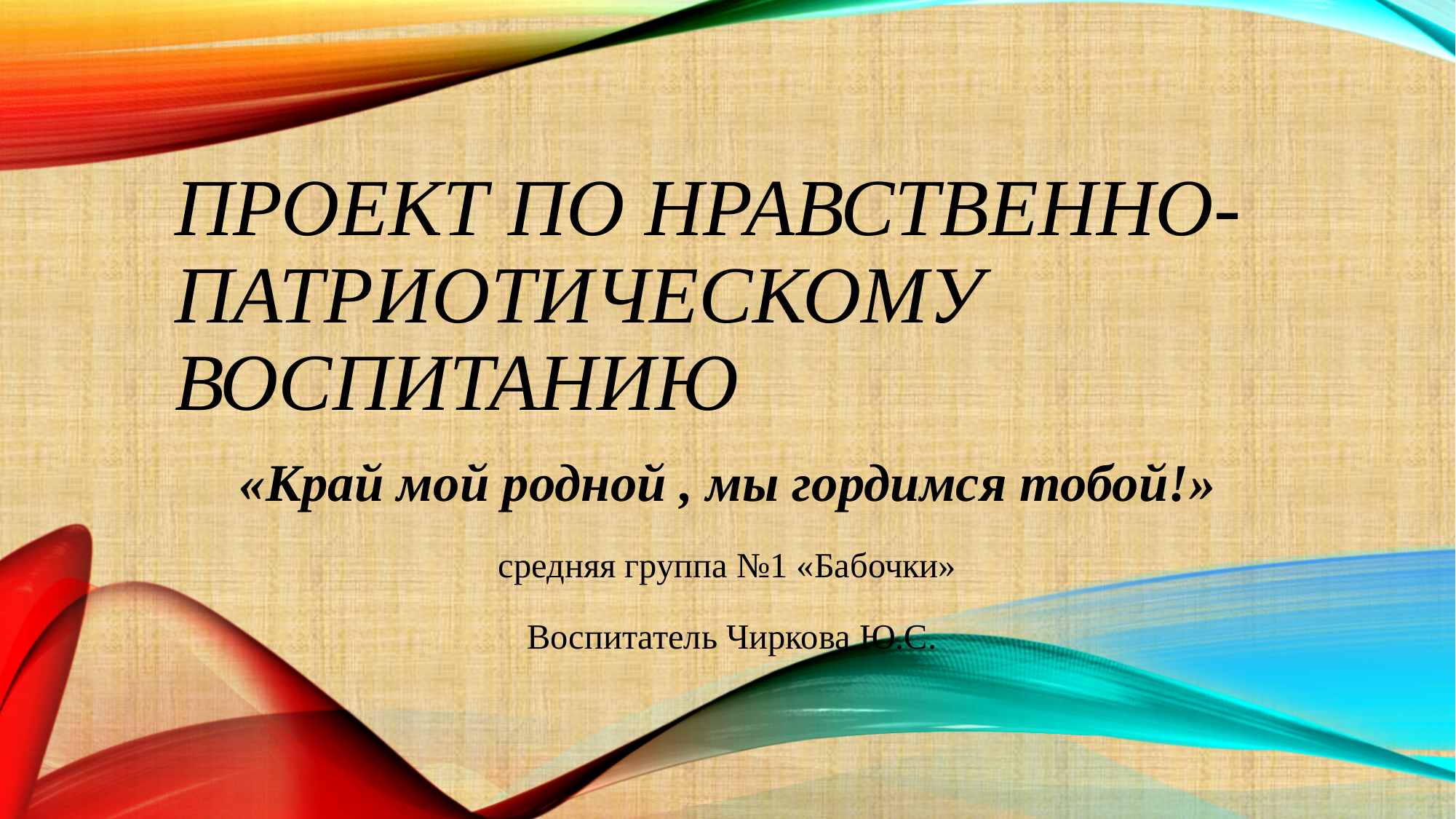

# Проект по нравственно-патриотическому воспитанию
 «Край мой родной , мы гордимся тобой!»
средняя группа №1 «Бабочки»
 Воспитатель Чиркова Ю.С.